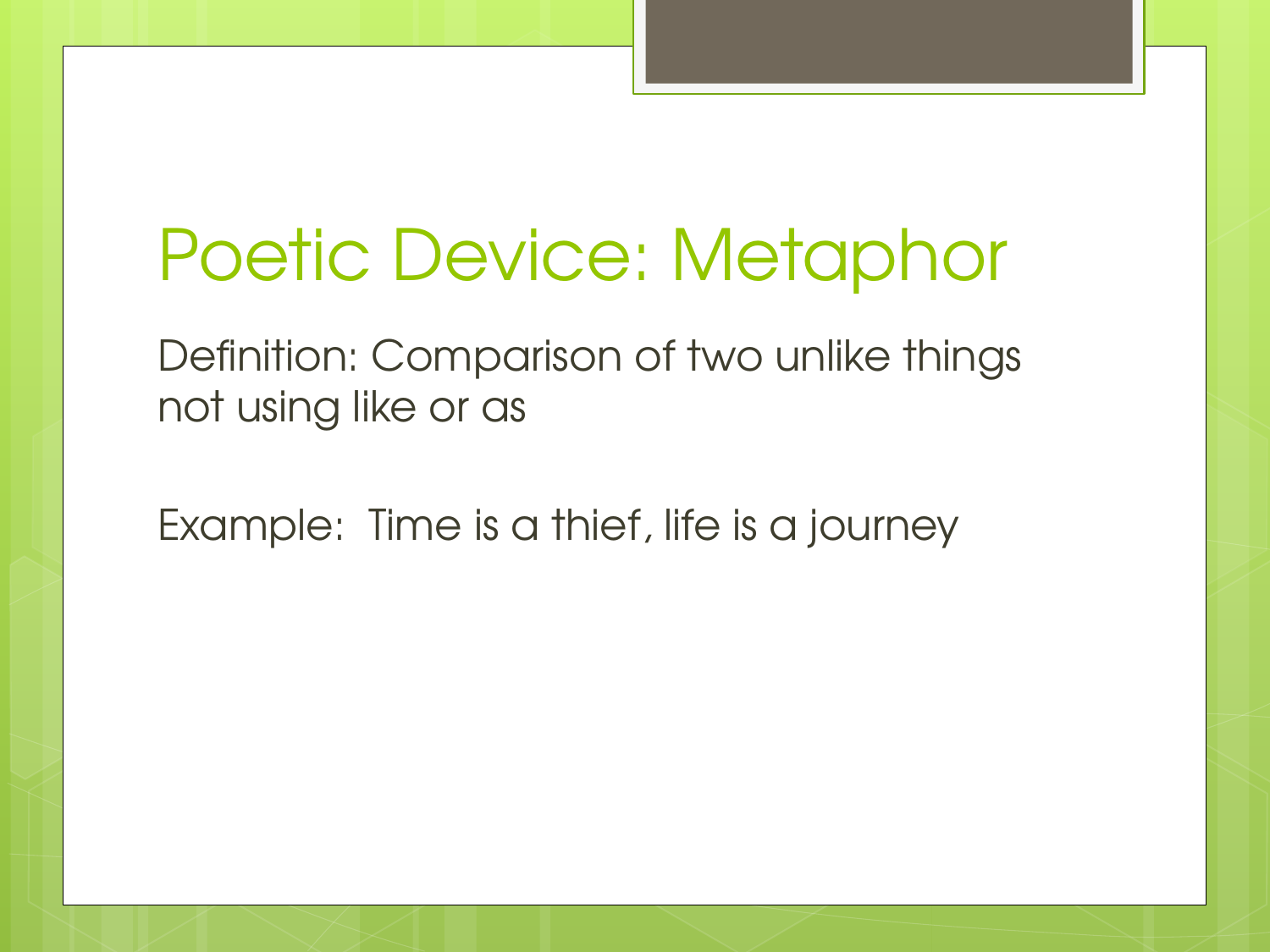

# Poetic Device: Metaphor
Definition: Comparison of two unlike things not using like or as

Example:  Time is a thief, life is a journey